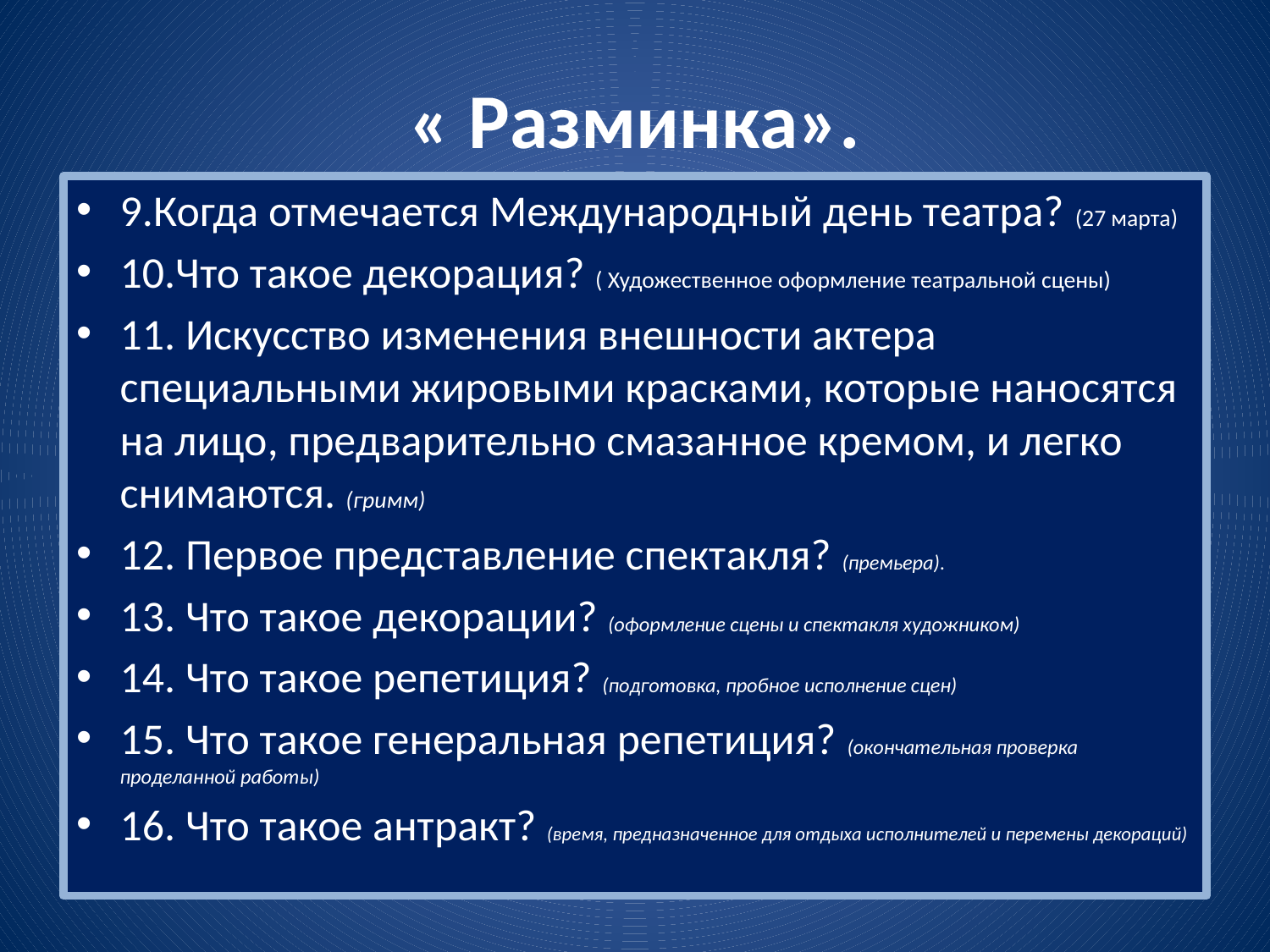

# « Разминка».
9.Когда отмечается Международный день театра? (27 марта)
10.Что такое декорация? ( Художественное оформление театральной сцены)
11. Искусство изменения внешности актера специальными жировыми красками, которые наносятся на лицо, предварительно смазанное кремом, и легко снимаются. (гримм)
12. Первое представление спектакля? (премьера).
13. Что такое декорации? (оформление сцены и спектакля художником)
14. Что такое репетиция? (подготовка, пробное исполнение сцен)
15. Что такое генеральная репетиция? (окончательная проверка проделанной работы)
16. Что такое антракт? (время, предназначенное для отдыха исполнителей и перемены декораций)